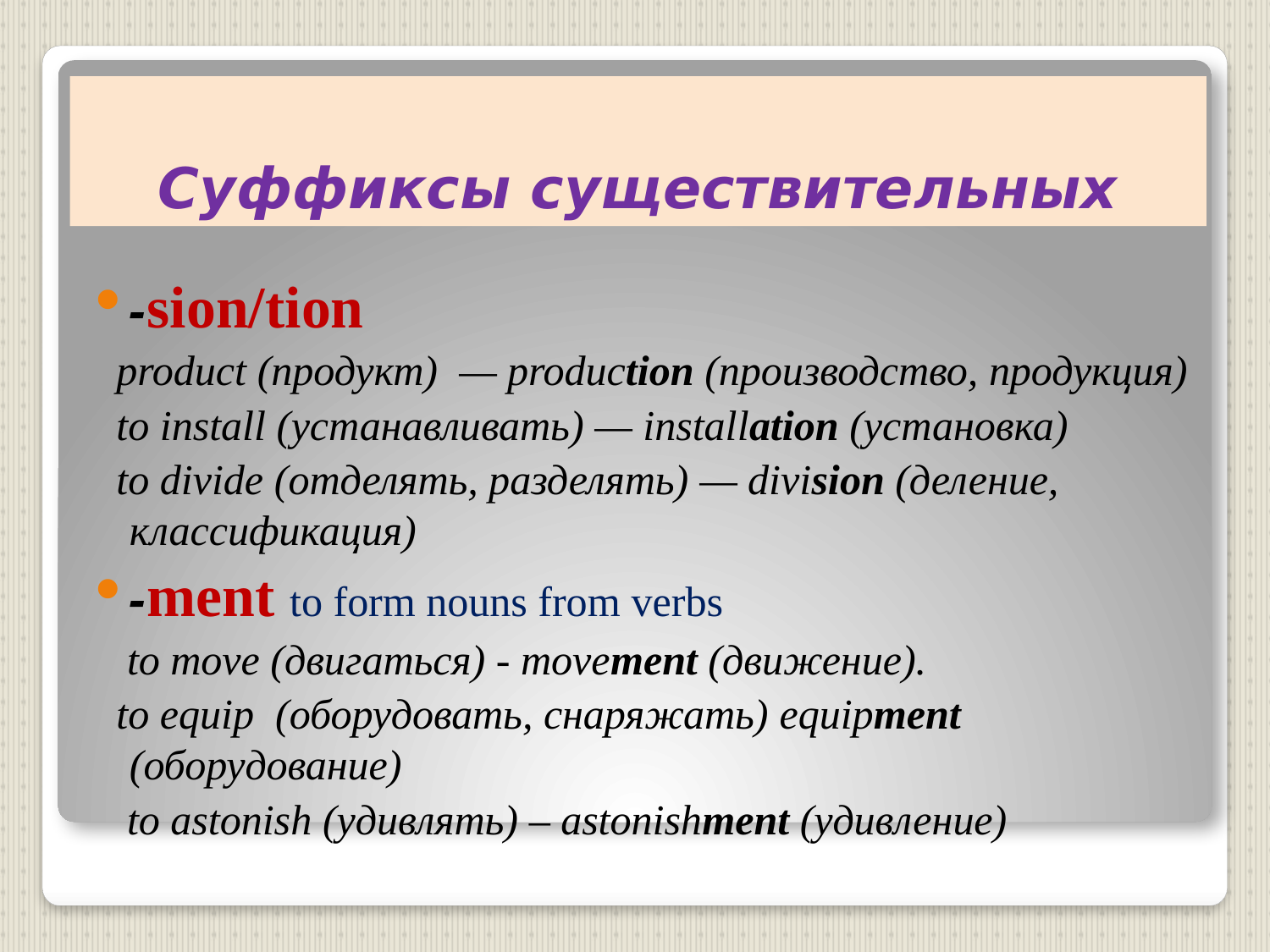

# Суффиксы существительных
-sion/tion
  product (продукт)  — production (производство, продукция)
  to install (устанавливать) — installation (установка)
  to divide (отделять, разделять) — division (деление, классификация)
-ment to form nouns from verbs
   to move (двигаться) - movement (движение).
  to equip  (оборудовать, снаряжать) equipment (оборудование)
   to astonish (удивлять) – astonishment (удивление)